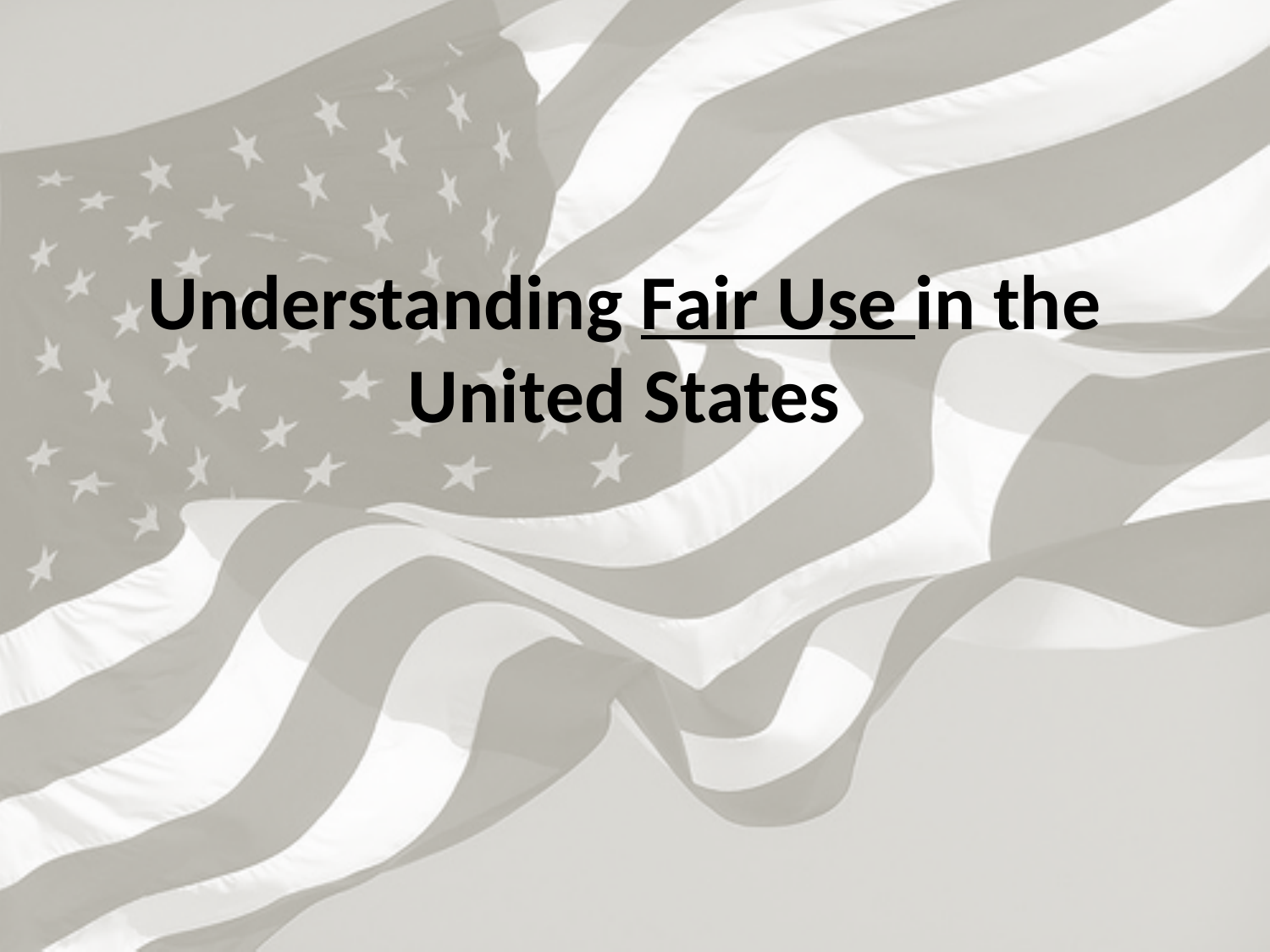

# Understanding Fair Use in the United States